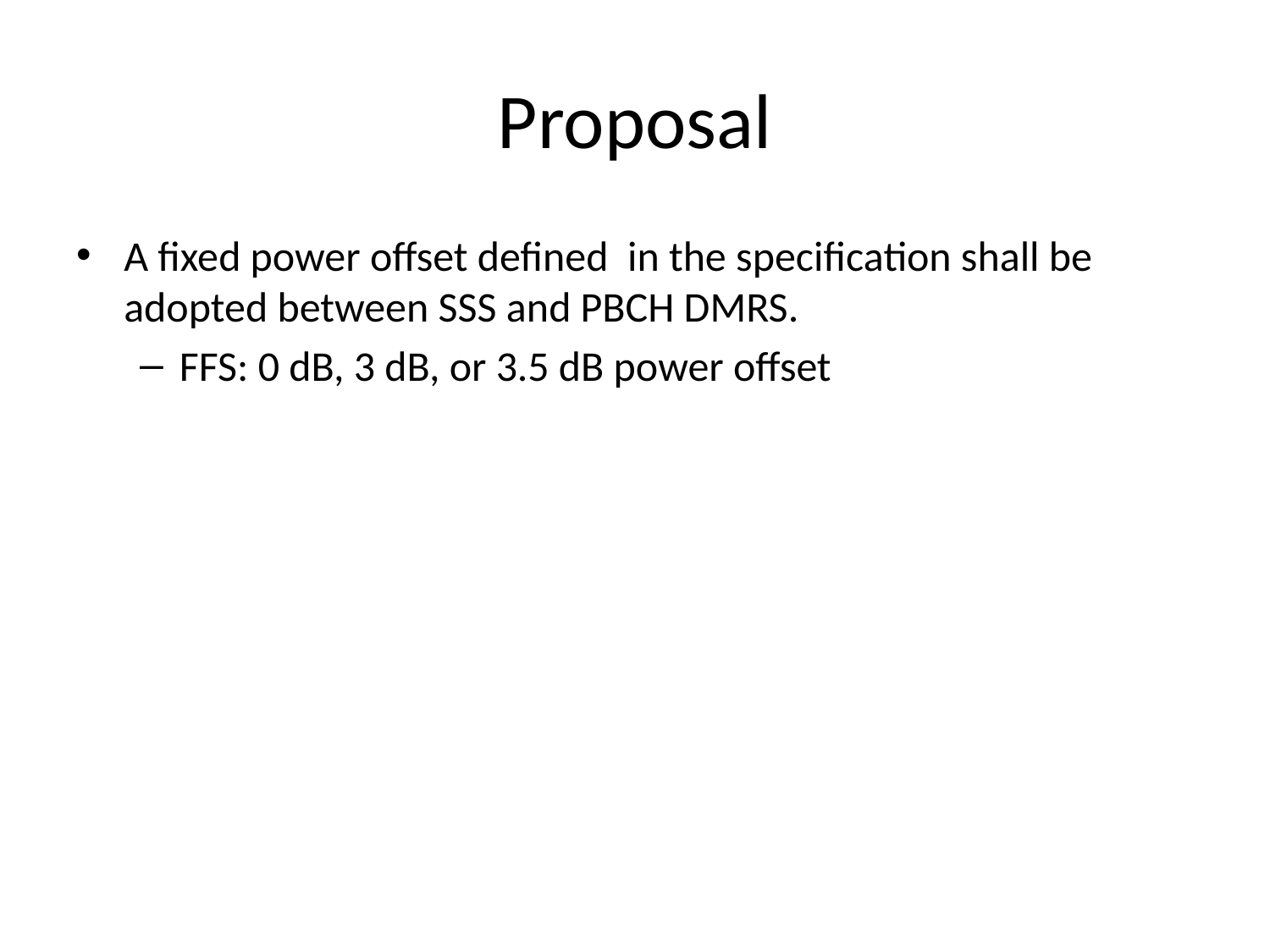

# Proposal
A fixed power offset defined  in the specification shall be adopted between SSS and PBCH DMRS.
FFS: 0 dB, 3 dB, or 3.5 dB power offset